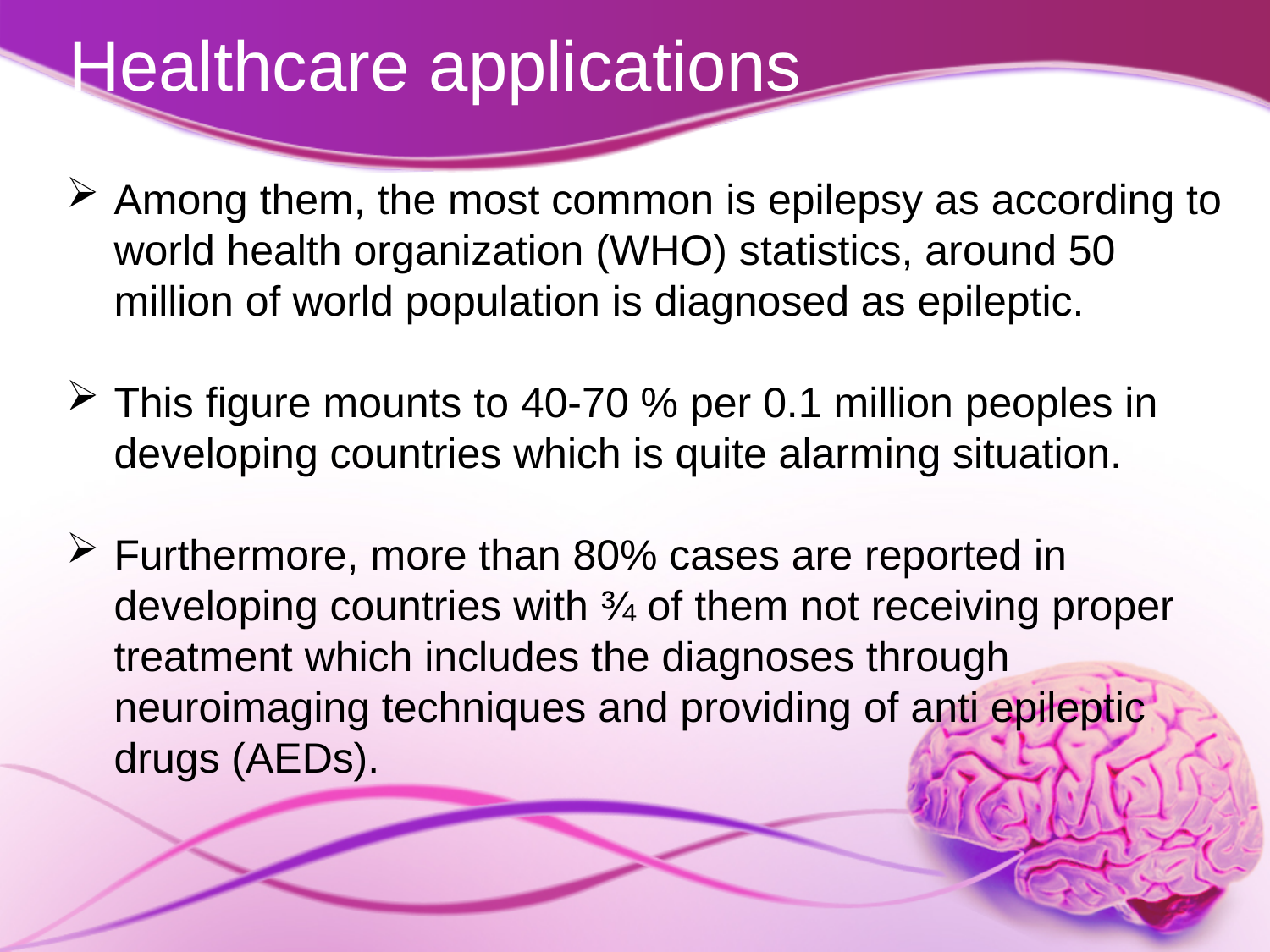

# Healthcare applications

Among them, the most common is epilepsy as according to world health organization (WHO) statistics, around 50 million of world population is diagnosed as epileptic.

This figure mounts to 40-70 % per 0.1 million peoples in developing countries which is quite alarming situation.

Furthermore, more than 80% cases are reported in developing countries with ¾ of them not receiving proper treatment which includes the diagnoses through neuroimaging techniques and providing of anti epileptic drugs (AEDs).